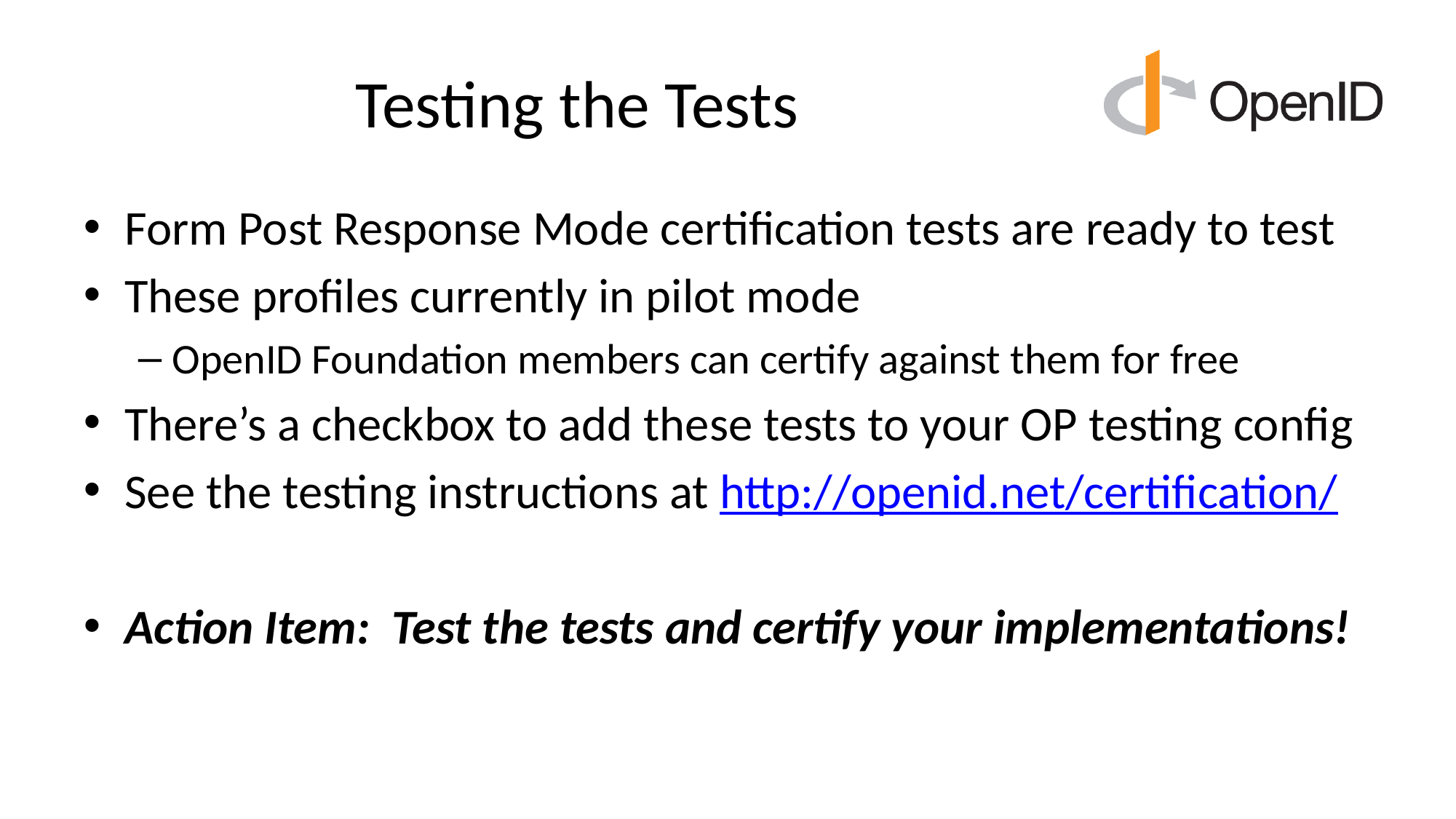

# Testing the Tests
Form Post Response Mode certification tests are ready to test
These profiles currently in pilot mode
OpenID Foundation members can certify against them for free
There’s a checkbox to add these tests to your OP testing config
See the testing instructions at http://openid.net/certification/

Action Item:  Test the tests and certify your implementations!